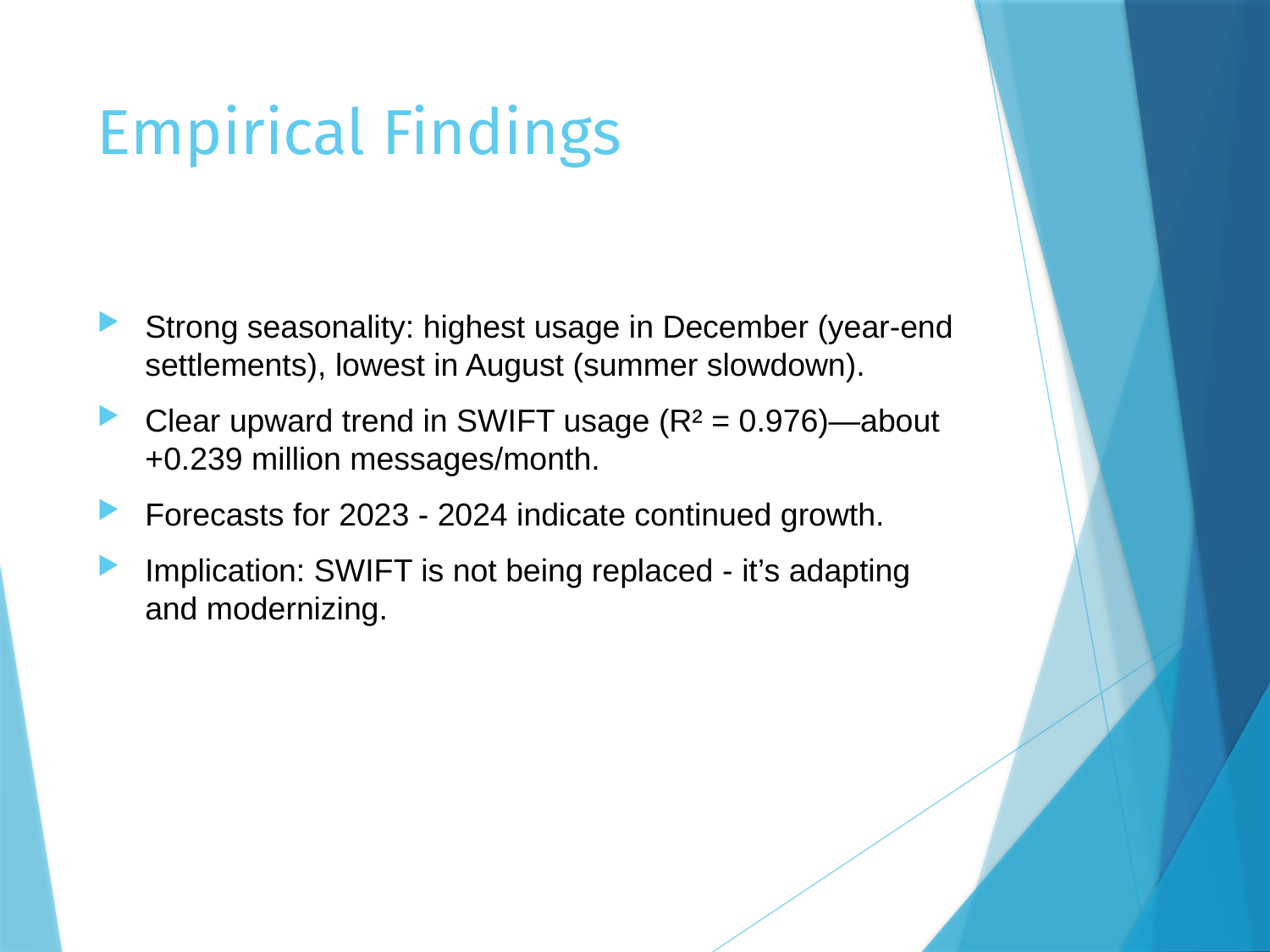

# Empirical Findings
Strong seasonality: highest usage in December (year-end settlements), lowest in August (summer slowdown).
Clear upward trend in SWIFT usage (R² = 0.976)—about +0.239 million messages/month.
Forecasts for 2023 - 2024 indicate continued growth.
Implication: SWIFT is not being replaced - it’s adapting and modernizing.